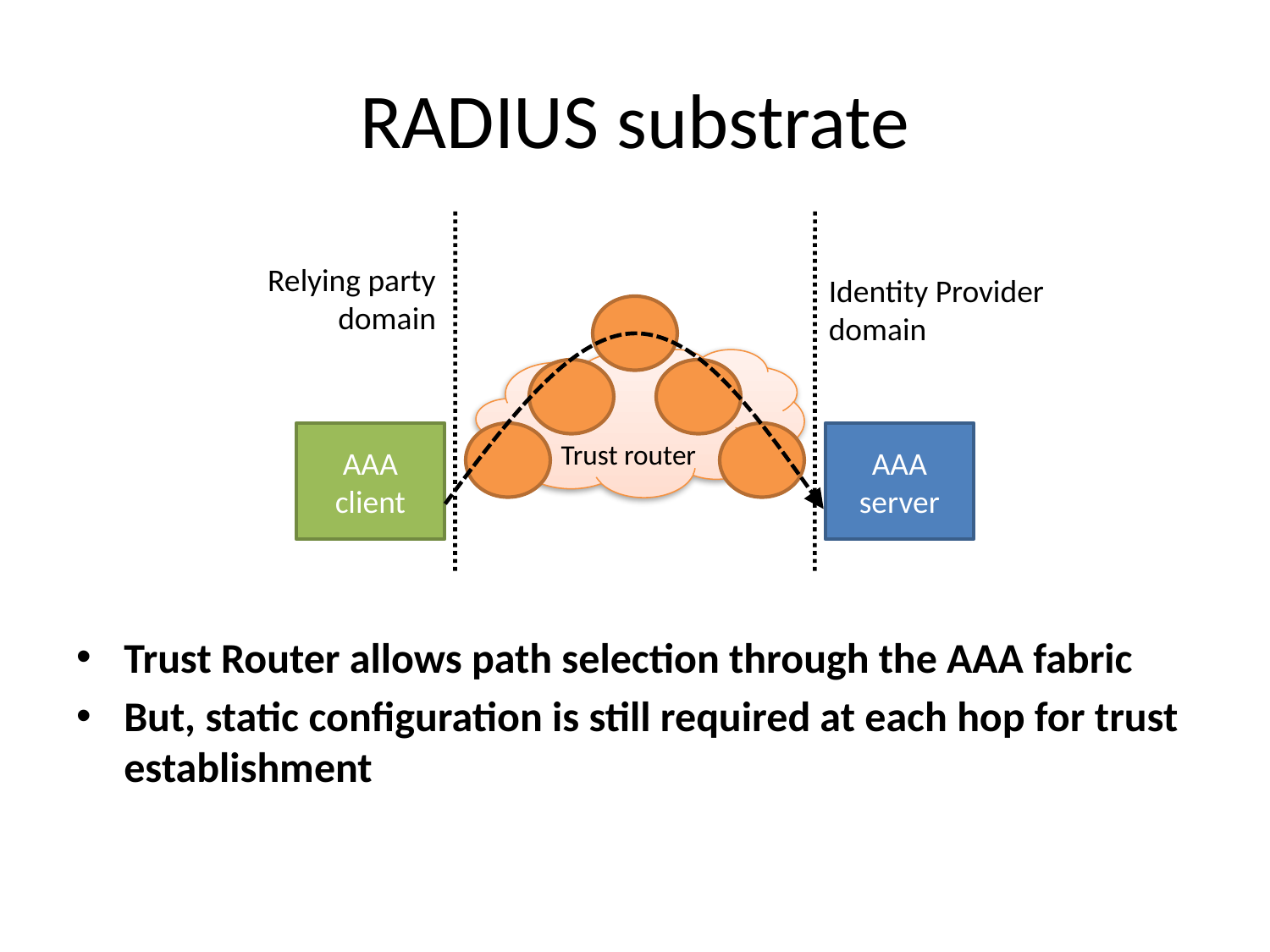

# RADIUS substrate
Relying party
domain
Identity Provider
domain

Trust router

AAA client
AAA server

Trust Router allows path selection through the AAA fabric
But, static configuration is still required at each hop for trust establishment